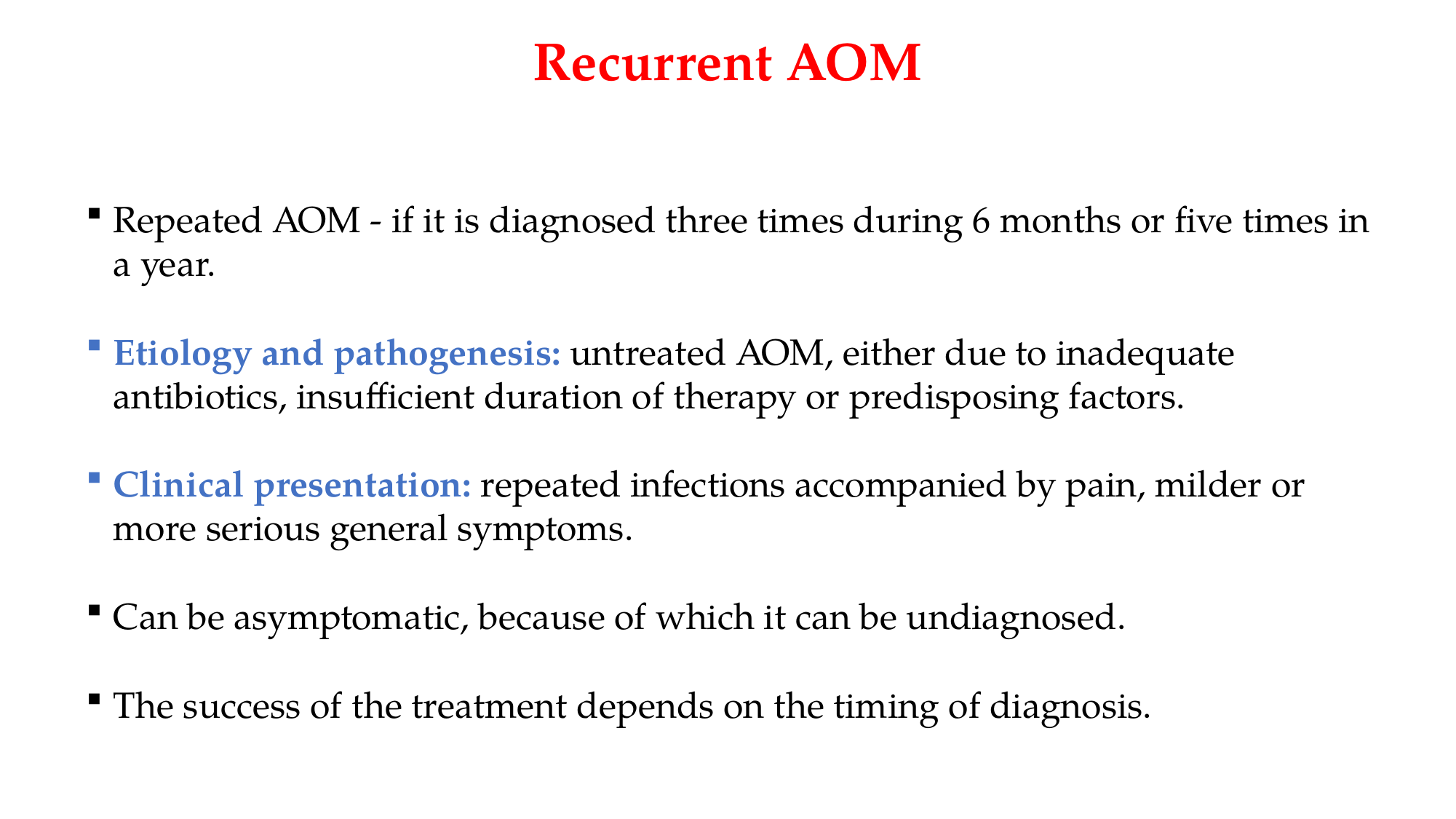

Recurrent AOM
Repeated AOM - if it is diagnosed three times during 6 months or five times in a year.

Etiology and pathogenesis: untreated AOM, either due to inadequate antibiotics, insufficient duration of therapy or predisposing factors.

Clinical presentation: repeated infections accompanied by pain, milder or more serious general symptoms.

Can be asymptomatic, because of which it can be undiagnosed.

The success of the treatment depends on the timing of diagnosis.